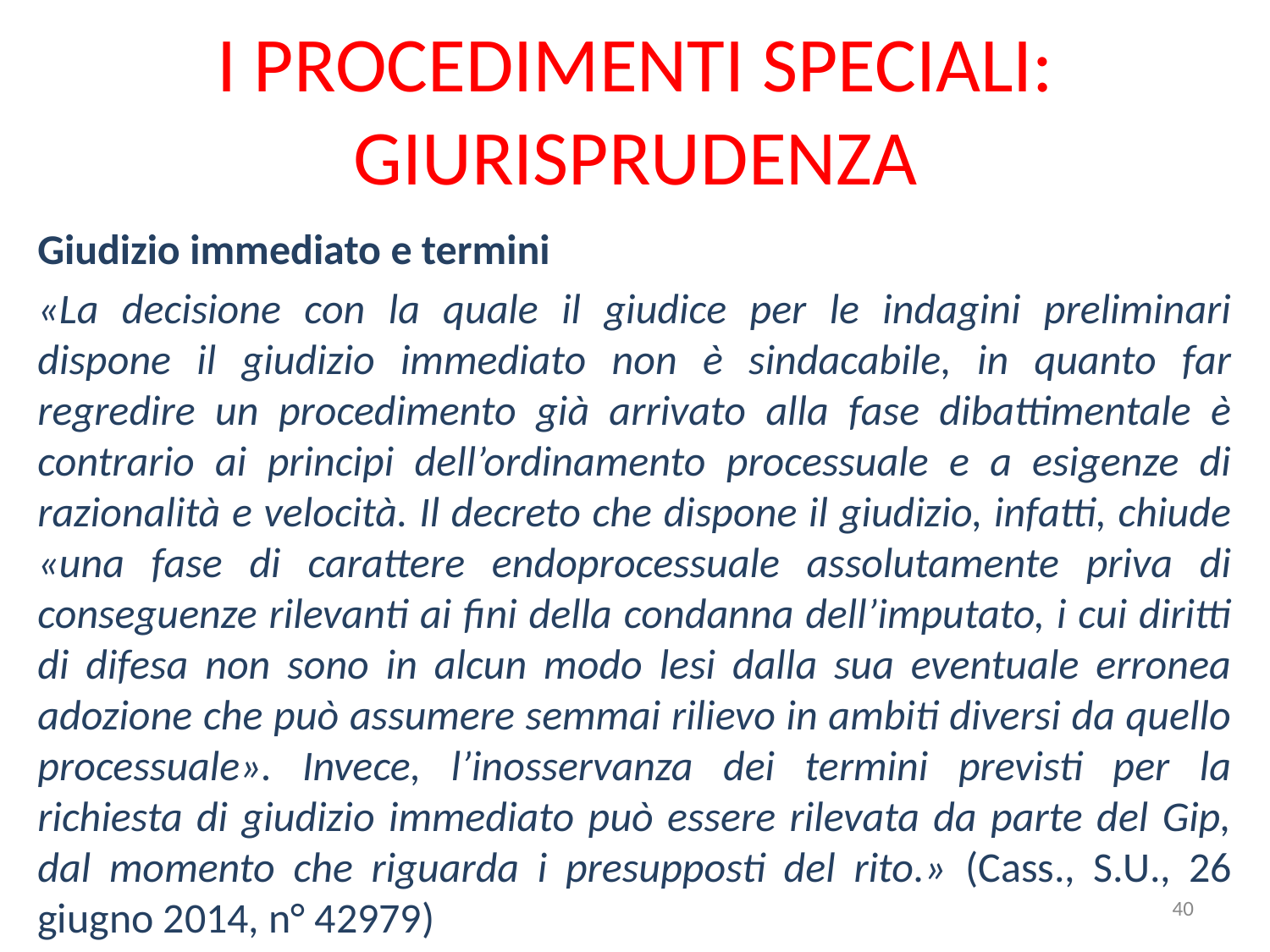

# I PROCEDIMENTI SPECIALI: GIURISPRUDENZA
Giudizio immediato e termini
«La decisione con la quale il giudice per le indagini preliminari dispone il giudizio immediato non è sindacabile, in quanto far regredire un procedimento già arrivato alla fase dibattimentale è contrario ai principi dell’ordinamento processuale e a esigenze di razionalità e velocità. Il decreto che dispone il giudizio, infatti, chiude «una fase di carattere endoprocessuale assolutamente priva di conseguenze rilevanti ai fini della condanna dell’imputato, i cui diritti di difesa non sono in alcun modo lesi dalla sua eventuale erronea adozione che può assumere semmai rilievo in ambiti diversi da quello processuale». Invece, l’inosservanza dei termini previsti per la richiesta di giudizio immediato può essere rilevata da parte del Gip, dal momento che riguarda i presupposti del rito.» (Cass., S.U., 26 giugno 2014, n° 42979)
40